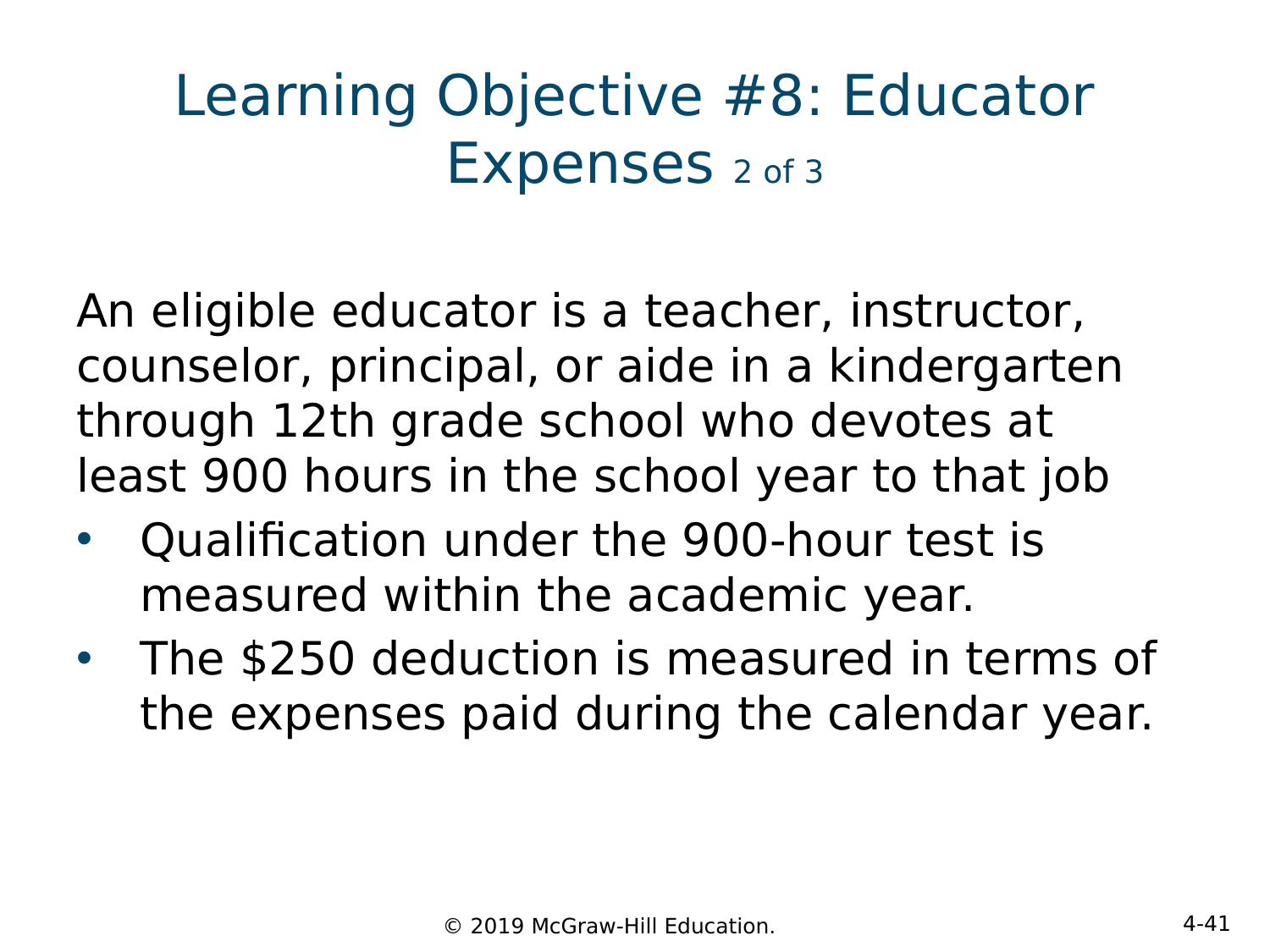

# Learning Objective #8: Educator Expenses 2 of 3
An eligible educator is a teacher, instructor, counselor, principal, or aide in a kindergarten through 12th grade school who devotes at least 900 hours in the school year to that job
Qualification under the 900-hour test is measured within the academic year.
The $250 deduction is measured in terms of the expenses paid during the calendar year.